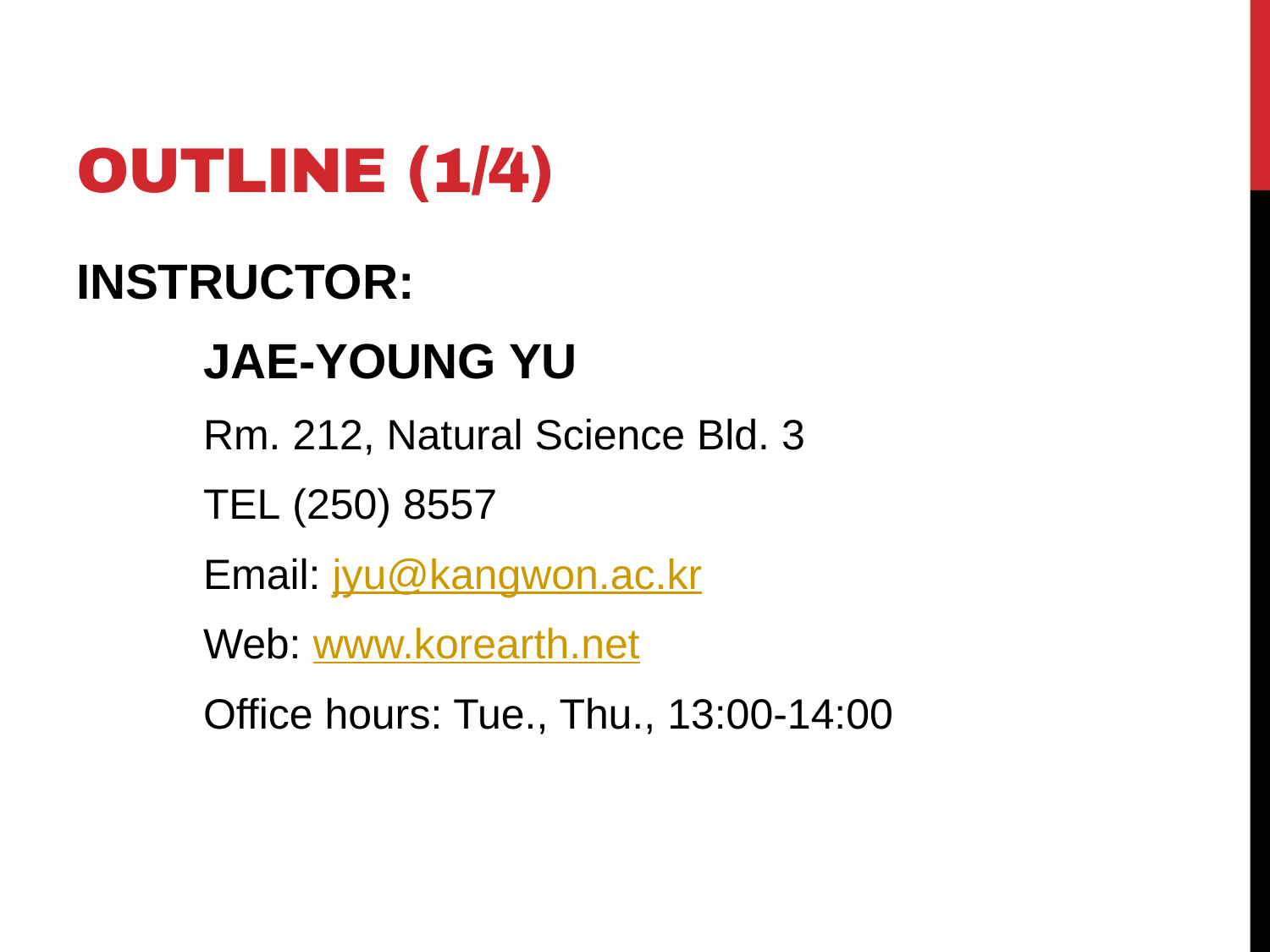

# Outline (1/4)
INSTRUCTOR:
	JAE-YOUNG YU
	Rm. 212, Natural Science Bld. 3
	TEL (250) 8557
	Email: jyu@kangwon.ac.kr
	Web: www.korearth.net
	Office hours: Tue., Thu., 13:00-14:00